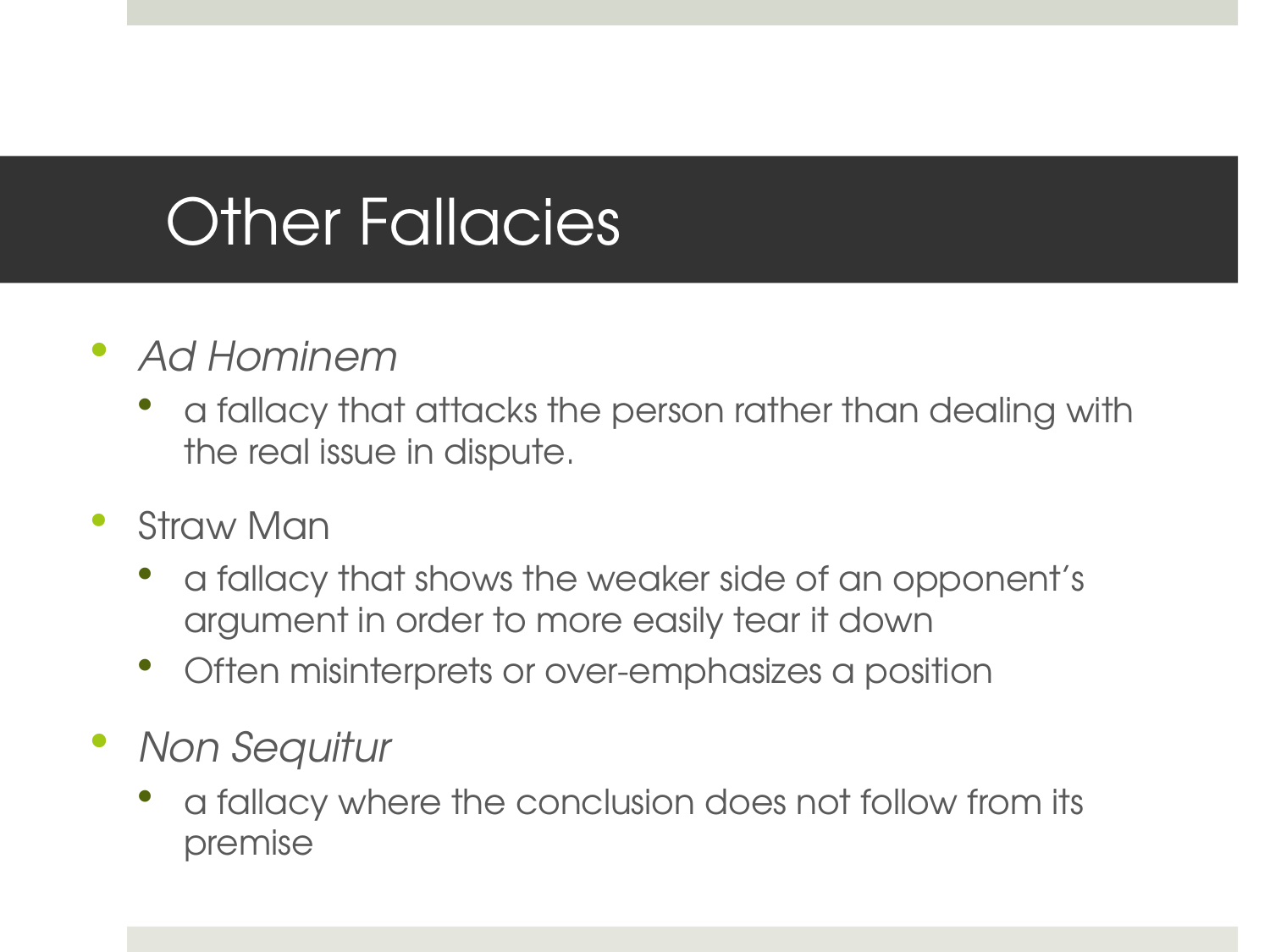

# Other Fallacies
Ad Hominem
a fallacy that attacks the person rather than dealing with the real issue in dispute.
Straw Man
a fallacy that shows the weaker side of an opponent’s argument in order to more easily tear it down
Often misinterprets or over-emphasizes a position
Non Sequitur
a fallacy where the conclusion does not follow from its premise